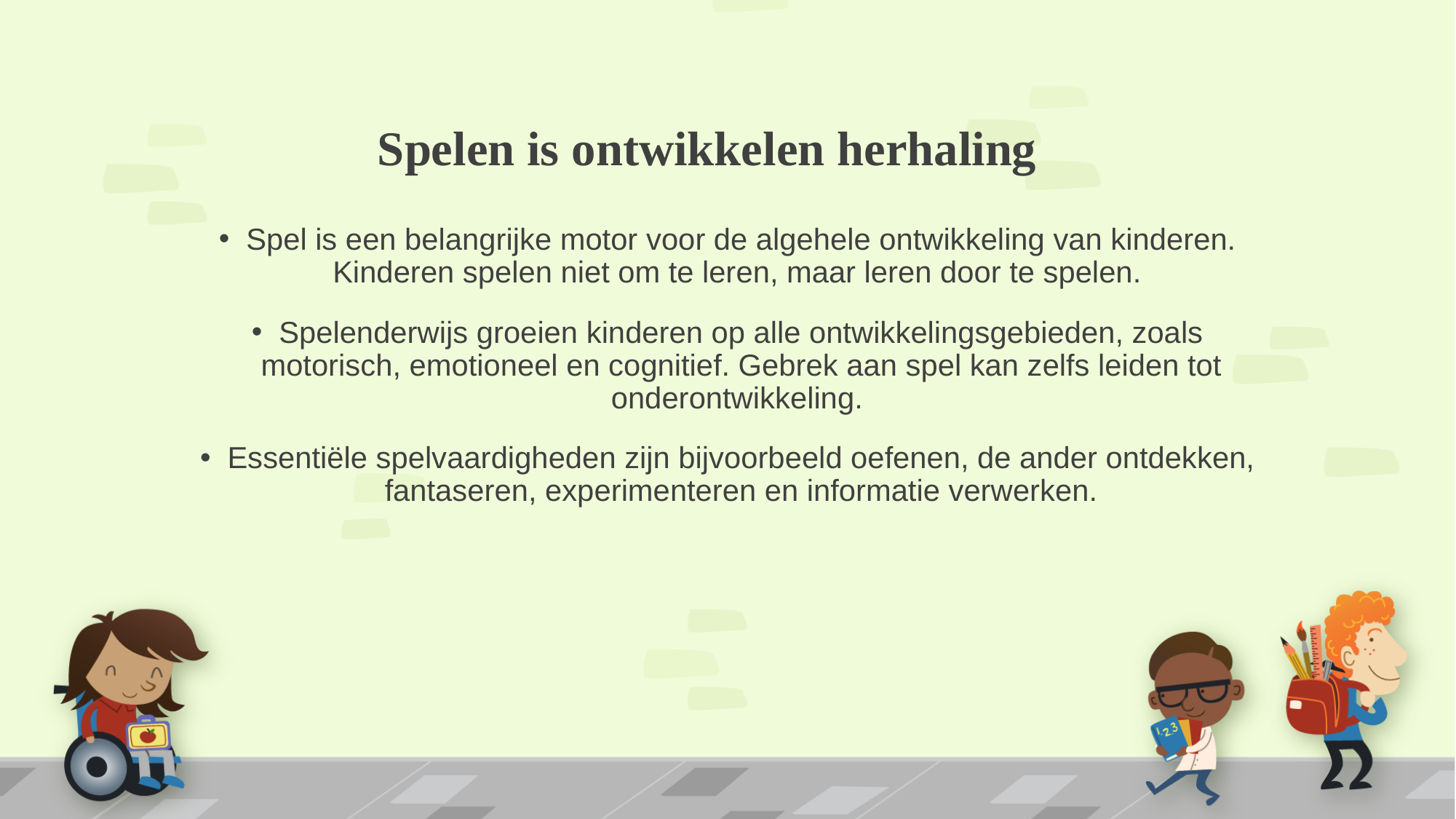

# Spelen is ontwikkelen herhaling
Spel is een belangrijke motor voor de algehele ontwikkeling van kinderen. Kinderen spelen niet om te leren, maar leren door te spelen.
Spelenderwijs groeien kinderen op alle ontwikkelingsgebieden, zoals motorisch, emotioneel en cognitief. Gebrek aan spel kan zelfs leiden tot onderontwikkeling.
Essentiële spelvaardigheden zijn bijvoorbeeld oefenen, de ander ontdekken, fantaseren, experimenteren en informatie verwerken.